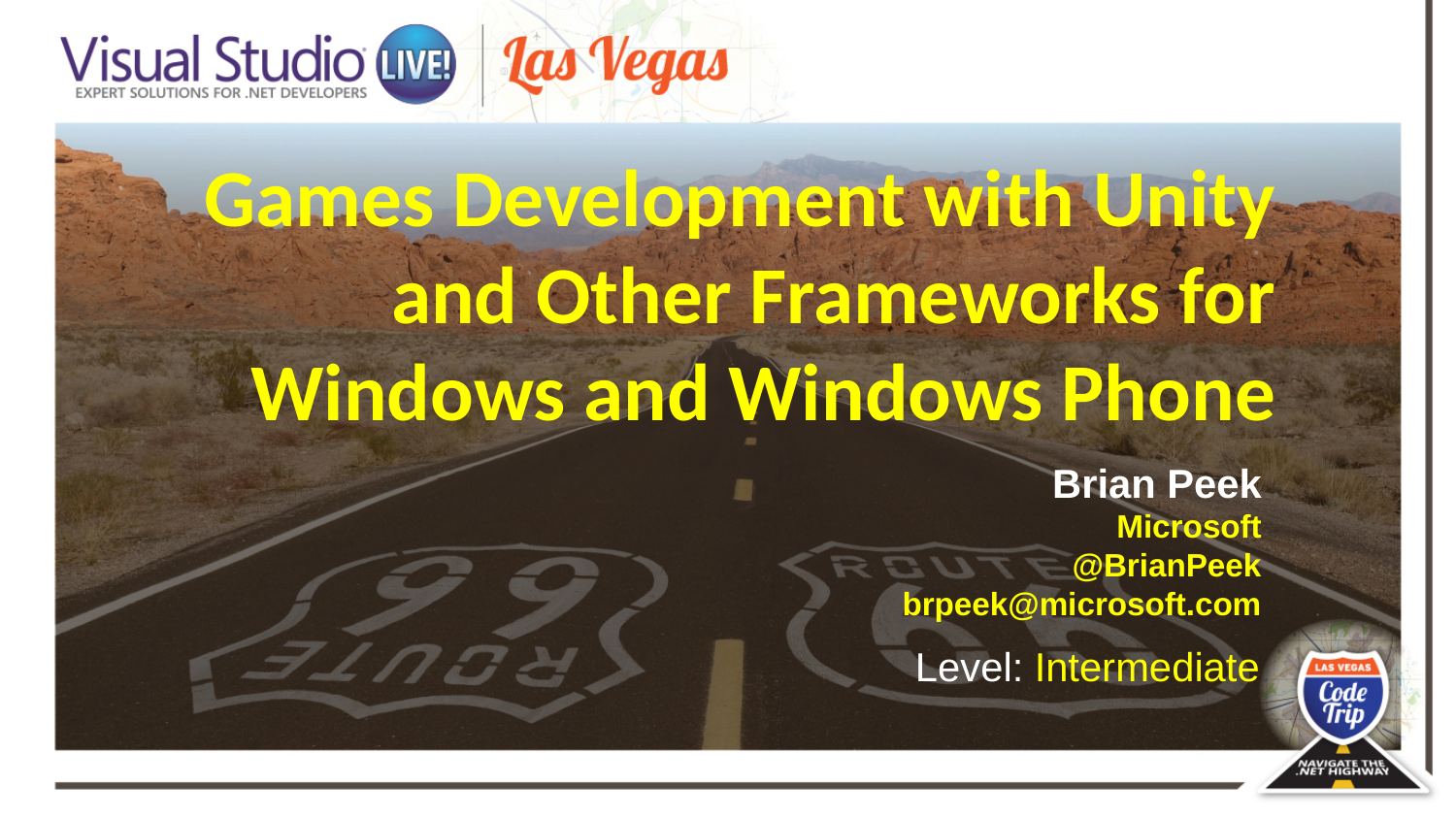

Games Development with Unity and Other Frameworks for Windows and Windows Phone
Brian Peek
Microsoft
@BrianPeek
brpeek@microsoft.com

Level: Intermediate